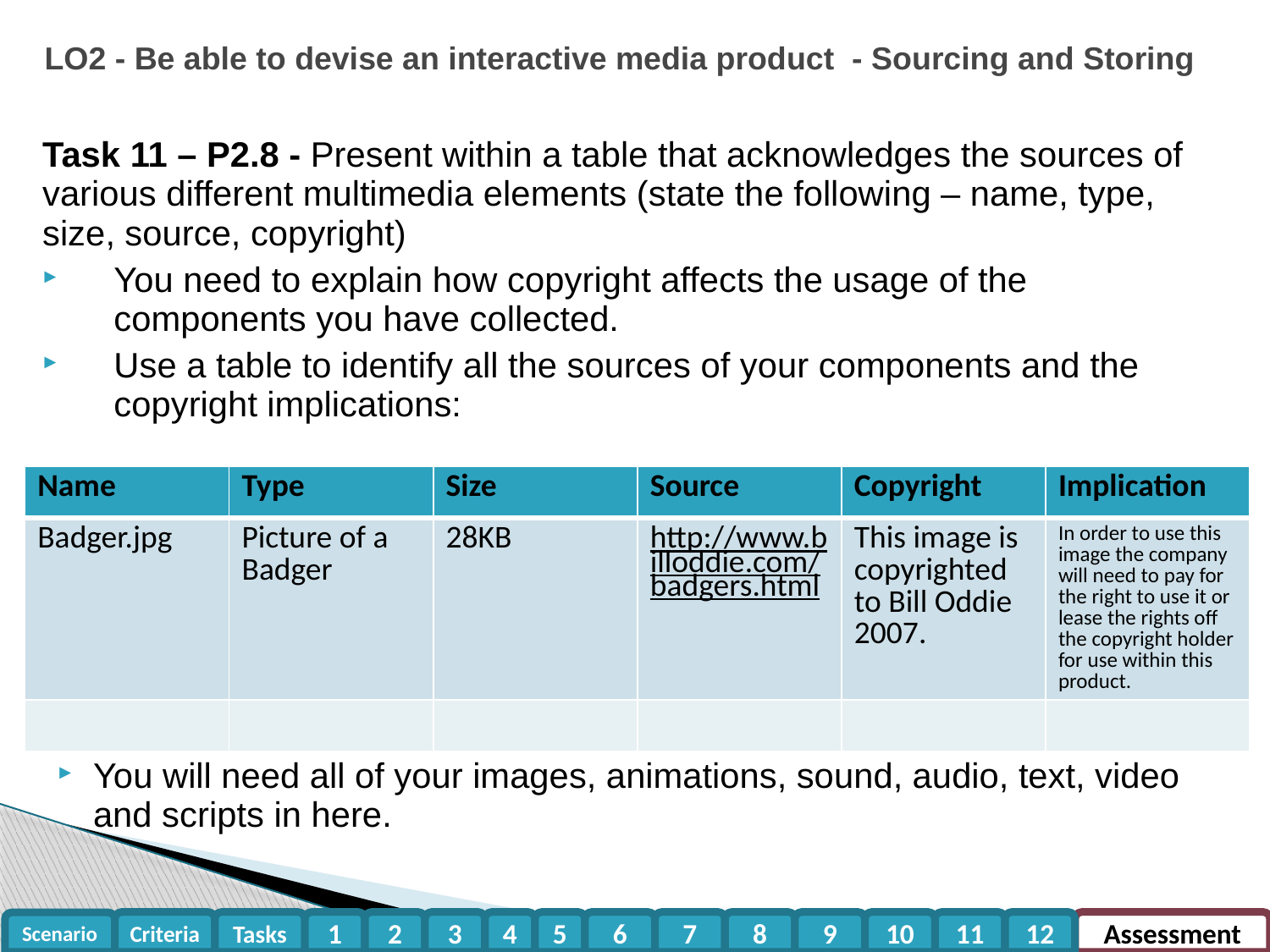

LO2 - Be able to devise an interactive media product  - Sourcing and Storing
Task 11 – P2.8 - Present within a table that acknowledges the sources of various different multimedia elements (state the following – name, type, size, source, copyright)
You need to explain how copyright affects the usage of the components you have collected.
Use a table to identify all the sources of your components and the copyright implications:

You will need all of your images, animations, sound, audio, text, video and scripts in here.

| Name | Type | Size | Source | Copyright | Implication |
| --- | --- | --- | --- | --- | --- |
| Badger.jpg | Picture of a Badger | 28KB | http://www.billoddie.com/badgers.html | This image is copyrighted to Bill Oddie 2007. | In order to use this image the company will need to pay for the right to use it or lease the rights off the copyright holder for use within this product. |
|  |  |  |  |  |  |